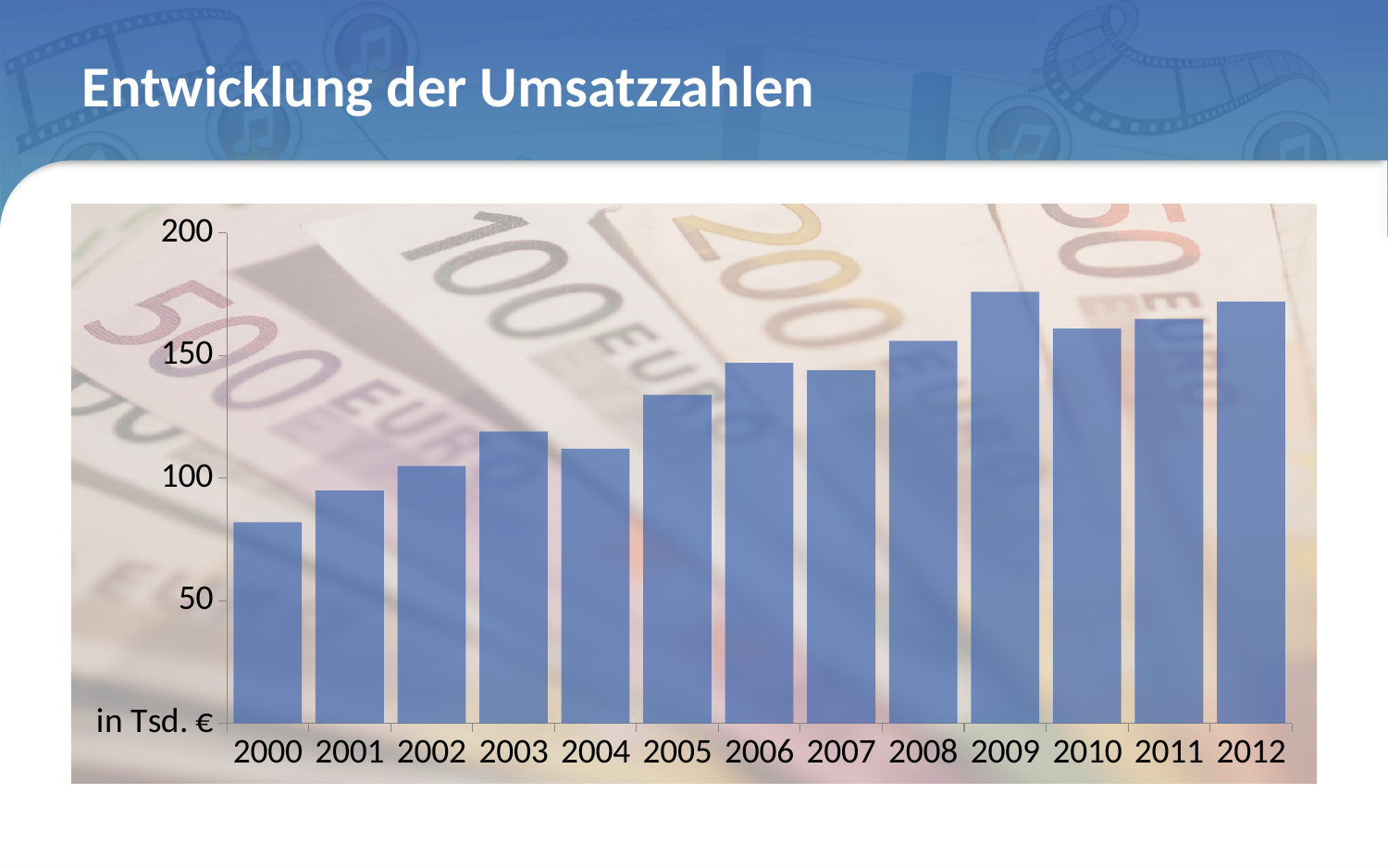

# Entwicklung der Umsatzzahlen

### Chart

| Category | Kategorie 1 |
|---|---|
| 2000 | 82.0 |
| 2001 | 95.0 |
| 2002 | 105.0 |
| 2003 | 119.0 |
| 2004 | 112.0 |
| 2005 | 134.0 |
| 2006 | 147.0 |
| 2007 | 144.0 |
| 2008 | 156.0 |
| 2009 | 176.0 |
| 2010 | 161.0 |
| 2011 | 165.0 |
| 2012 | 172.0 |